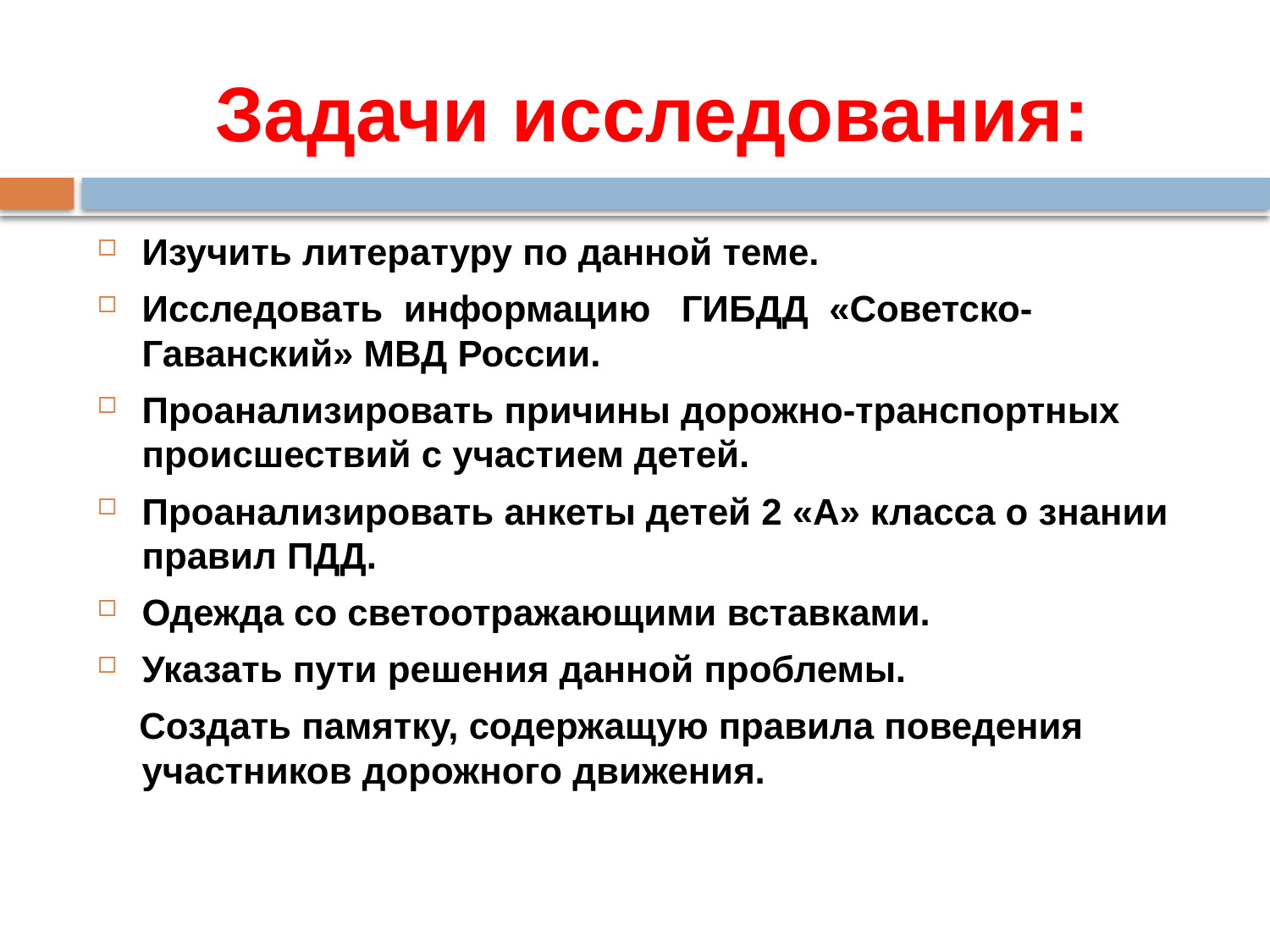

# Задачи исследования:
Изучить литературу по данной теме.
Исследовать  информацию   ГИБДД  «Советско-Гаванский» МВД России.
Проанализировать причины дорожно-транспортных происшествий с участием детей.
Проанализировать анкеты детей 2 «А» класса о знании правил ПДД.
Одежда со светоотражающими вставками.
Указать пути решения данной проблемы.
    Создать памятку, содержащую правила поведения участников дорожного движения.